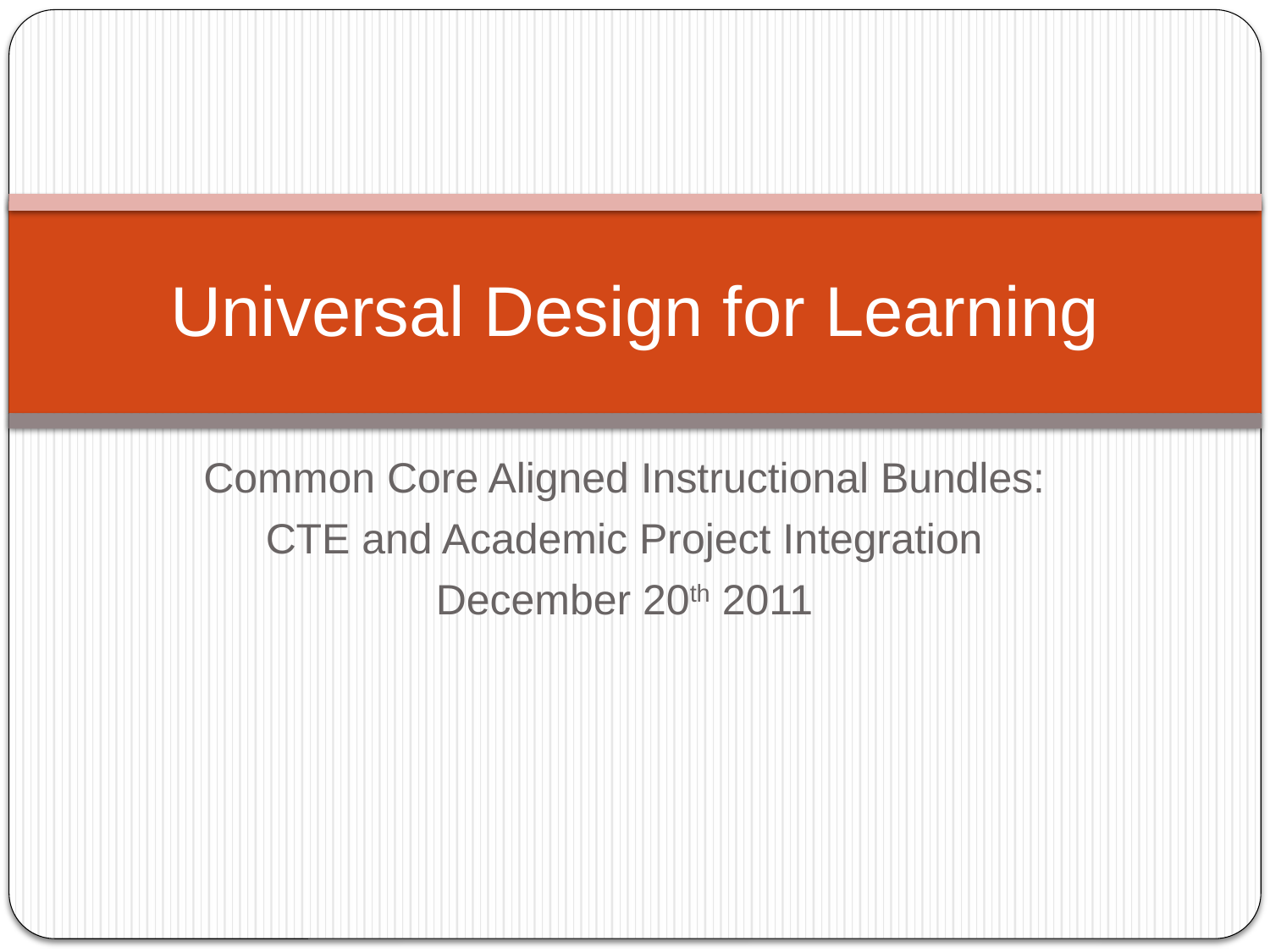

# Universal Design for Learning
Common Core Aligned Instructional Bundles:
CTE and Academic Project Integration
December 20th 2011